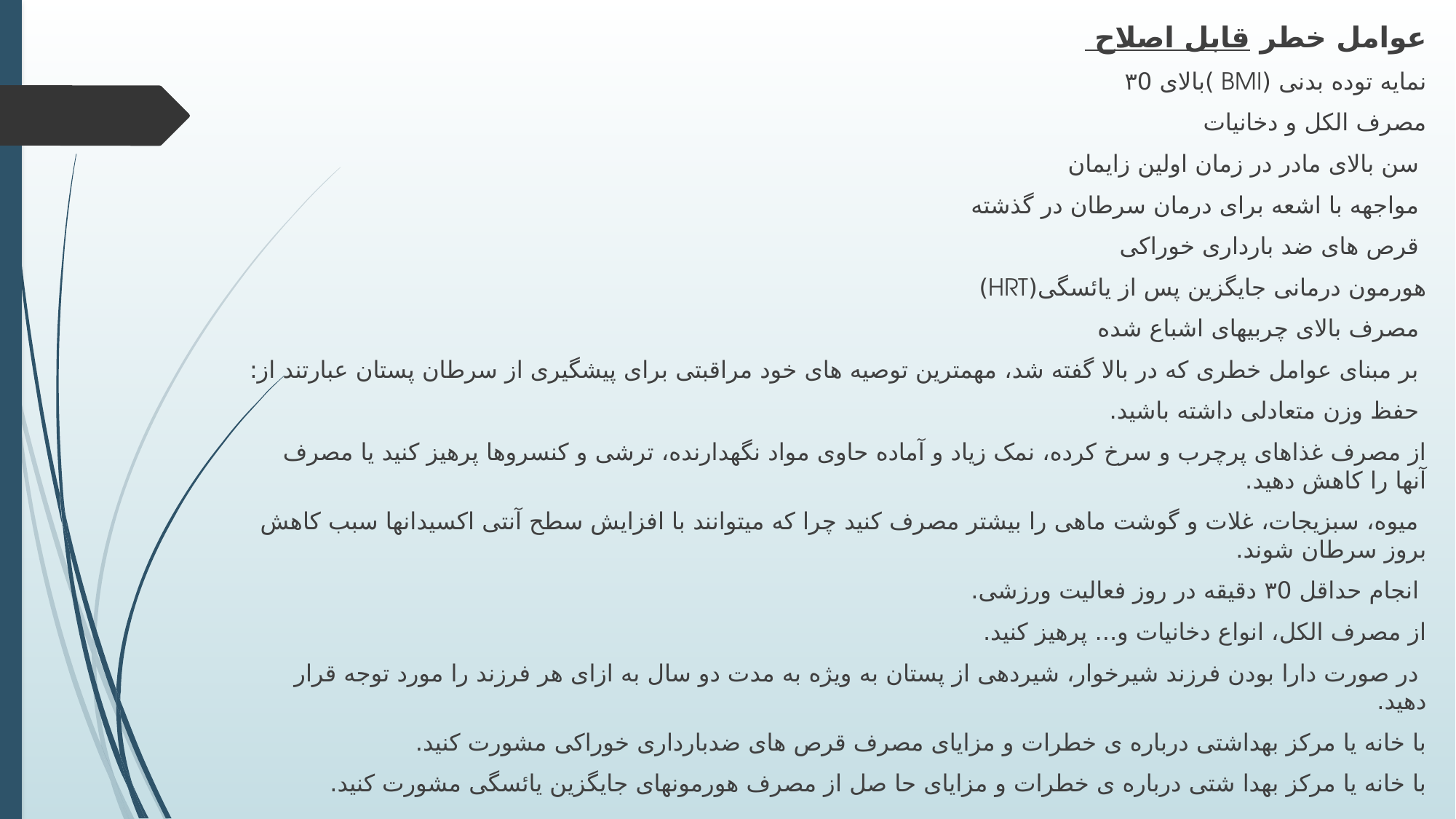

عوامل خطر قابل اصلاح
نمایه توده بدنی (BMI )بالای ۳0
مصرف الکل و دخانیات
 سن بالای مادر در زمان اولین زایمان
 مواجهه با اشعه برای درمان سرطان در گذشته
 قرص های ضد بارداری خوراکی
هورمون درمانی جایگزین پس از یائسگی(HRT)
 مصرف بالای چربیهای اشباع شده
 بر مبنای عوامل خطری كه در بالا گفته شد، مهمترین توصیه های خود مراقبتی برای پیشگیری از سرطان پستان عبارتند از:
 حفظ وزن متعادلی داشته باشید.
از مصرف غذاهای پرچرب و سرخ کرده، نمک زیاد و آماده حاوی مواد نگهدارنده، ترشی و کنسروها پرهیز کنید یا مصرف آنها را کاهش دهید.
 میوه، سبزیجات، غلات و گوشت ماهی را بیشتر مصرف کنید چرا که میتوانند با افزایش سطح آنتی اکسیدانها سبب کاهش بروز سرطان شوند.
 انجام حداقل ۳0 دقیقه در روز فعالیت ورزشی.
از مصرف الکل، انواع دخانیات و... پرهیز کنید.
 در صورت دارا بودن فرزند شیرخوار، شیردهی از پستان به ویژه به مدت دو سال به ازای هر فرزند را مورد توجه قرار دهید.
با خانه یا مرکز بهداشتی درباره ی خطرات و مزایای مصرف قرص های ضدبارداری خوراکی مشورت کنید.
با خانه یا مرکز بهدا شتی درباره ی خطرات و مزایای حا صل از مصرف هورمونهای جایگزین یائسگی مشورت کنید.